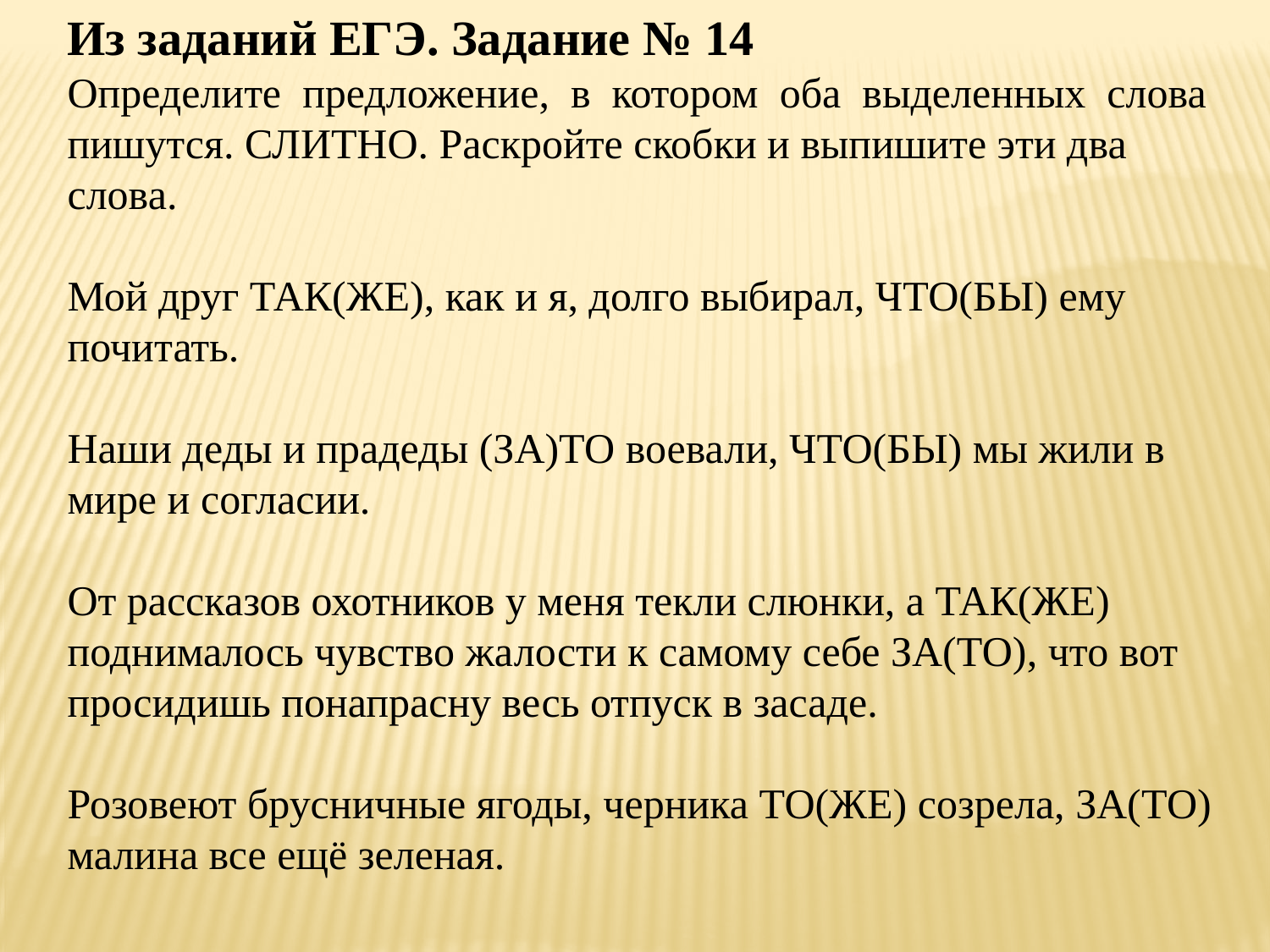

Из заданий ЕГЭ. Задание № 14
Определите  предложение,  в  котором  оба  выделенных  слова  пишутся. СЛИТНО. Раскройте скобки и выпишите эти два слова.

Мой друг ТАК(ЖЕ), как и я, долго выбирал, ЧТО(БЫ) ему почитать.

Наши деды и прадеды (ЗА)ТО воевали, ЧТО(БЫ) мы жили в мире и согласии.

От рассказов охотников у меня текли слюнки, а ТАК(ЖЕ) поднималось чувство жалости к самому себе ЗА(ТО), что вот просидишь понапрасну весь отпуск в засаде.

Розовеют брусничные ягоды, черника ТО(ЖЕ) созрела, ЗА(ТО) малина все ещё зеленая.